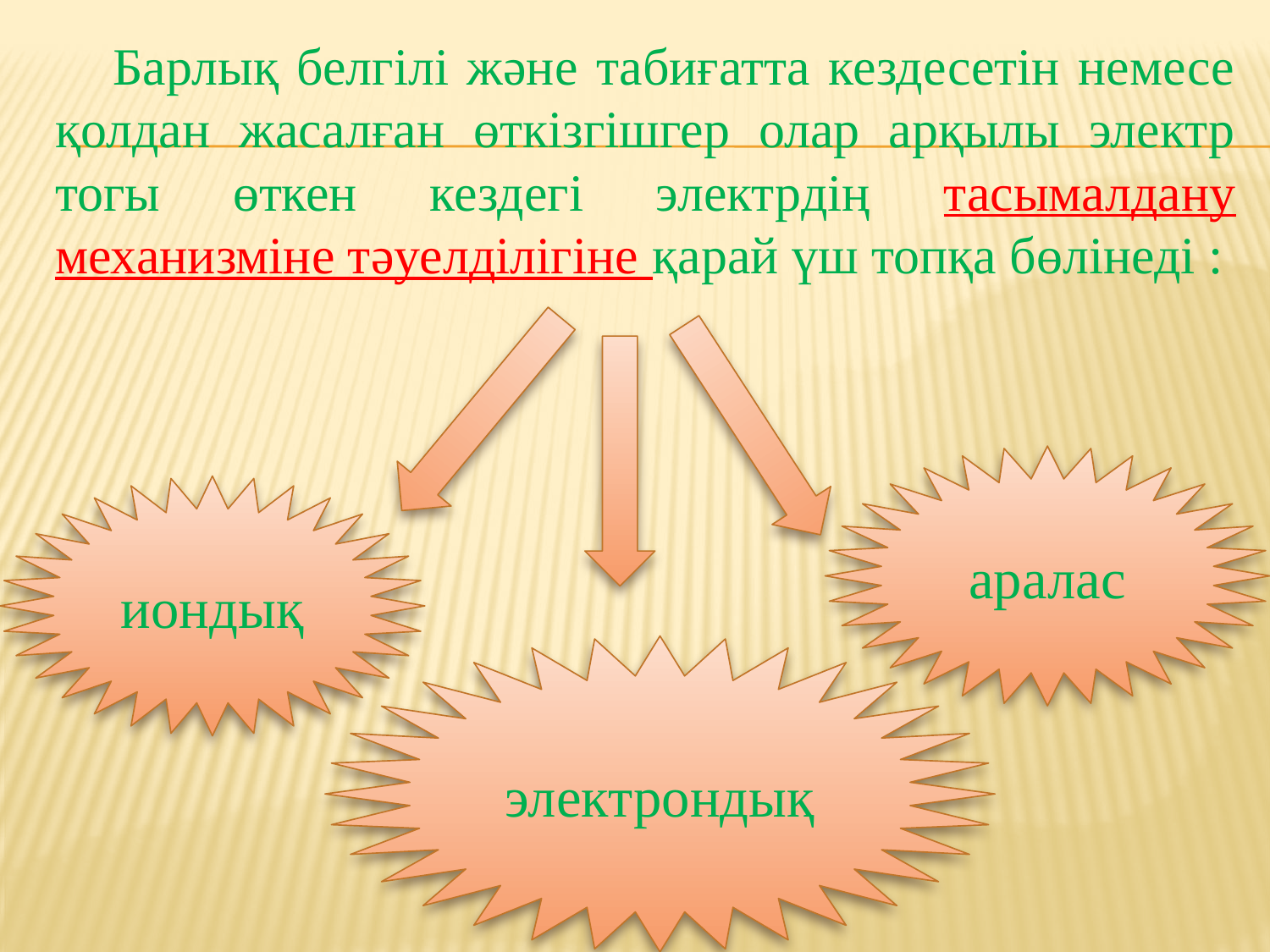

Барлық белгілі және табиғатта кездесетін немесе қолдан жасалған өткізгішгер олар арқылы электр тогы өткен кездегі электрдің тасымалдану механизміне тәуелділігіне қарай үш топқа бөлінеді :

аралас
иондық
электрондық